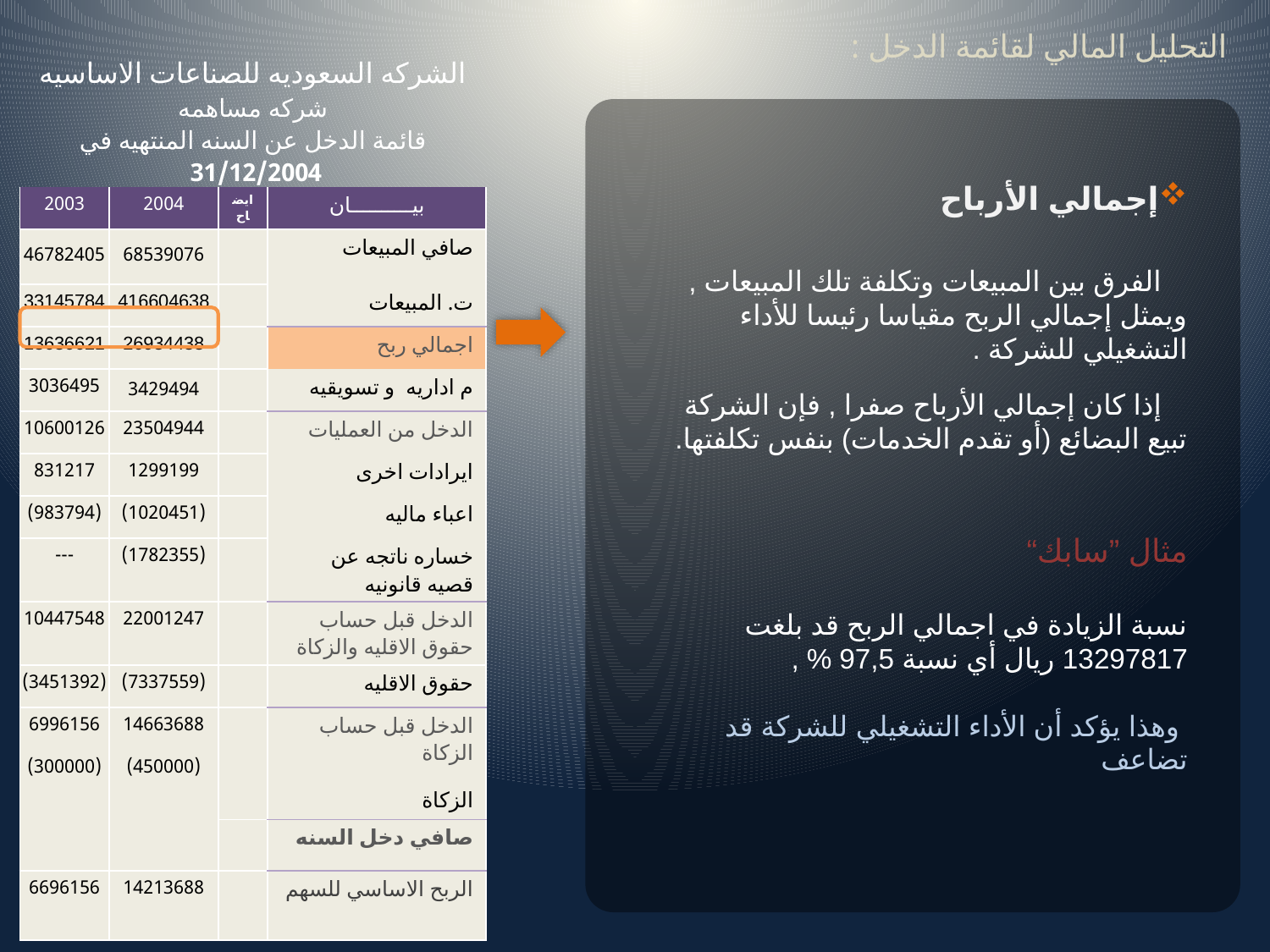

التحليل المالي لقائمة الدخل :

| الشركه السعوديه للصناعات الاساسيه شركه مساهمه قائمة الدخل عن السنه المنتهيه في 31/12/2004 |  |  |  |
| --- | --- | --- | --- |
| 2003 | 2004 | ايضاح | بيــــــــــان |
| 46782405 | 68539076 |  | صافي المبيعات |
| 33145784 | 416604638 |  | ت. المبيعات |
| 13636621 | 26934438 |  | اجمالي ربح |
| 3036495 | 3429494 |  | م اداريه و تسويقيه |
| 10600126 | 23504944 |  | الدخل من العمليات |
| 831217 | 1299199 |  | ايرادات اخرى |
| (983794) | (1020451) |  | اعباء ماليه |
| --- | (1782355) |  | خساره ناتجه عن قصيه قانونيه |
| 10447548 | 22001247 |  | الدخل قبل حساب حقوق الاقليه والزكاة |
| (3451392) | (7337559) |  | حقوق الاقليه |
| 6996156 (300000) | 14663688 (450000) |  | الدخل قبل حساب الزكاة الزكاة |
|  |  |  | صافي دخل السنه |
| 6696156 | 14213688 |  | الربح الاساسي للسهم |

إجمالي الأرباح

الفرق بين المبيعات وتكلفة تلك المبيعات , ويمثل إجمالي الربح مقياسا رئيسا للأداء التشغيلي للشركة .

إذا كان إجمالي الأرباح صفرا , فإن الشركة تبيع البضائع (أو تقدم الخدمات) بنفس تكلفتها.

مثال ”سابك“

نسبة الزيادة في اجمالي الربح قد بلغت 13297817 ريال أي نسبة 97,5 % ,

 وهذا يؤكد أن الأداء التشغيلي للشركة قد تضاعف